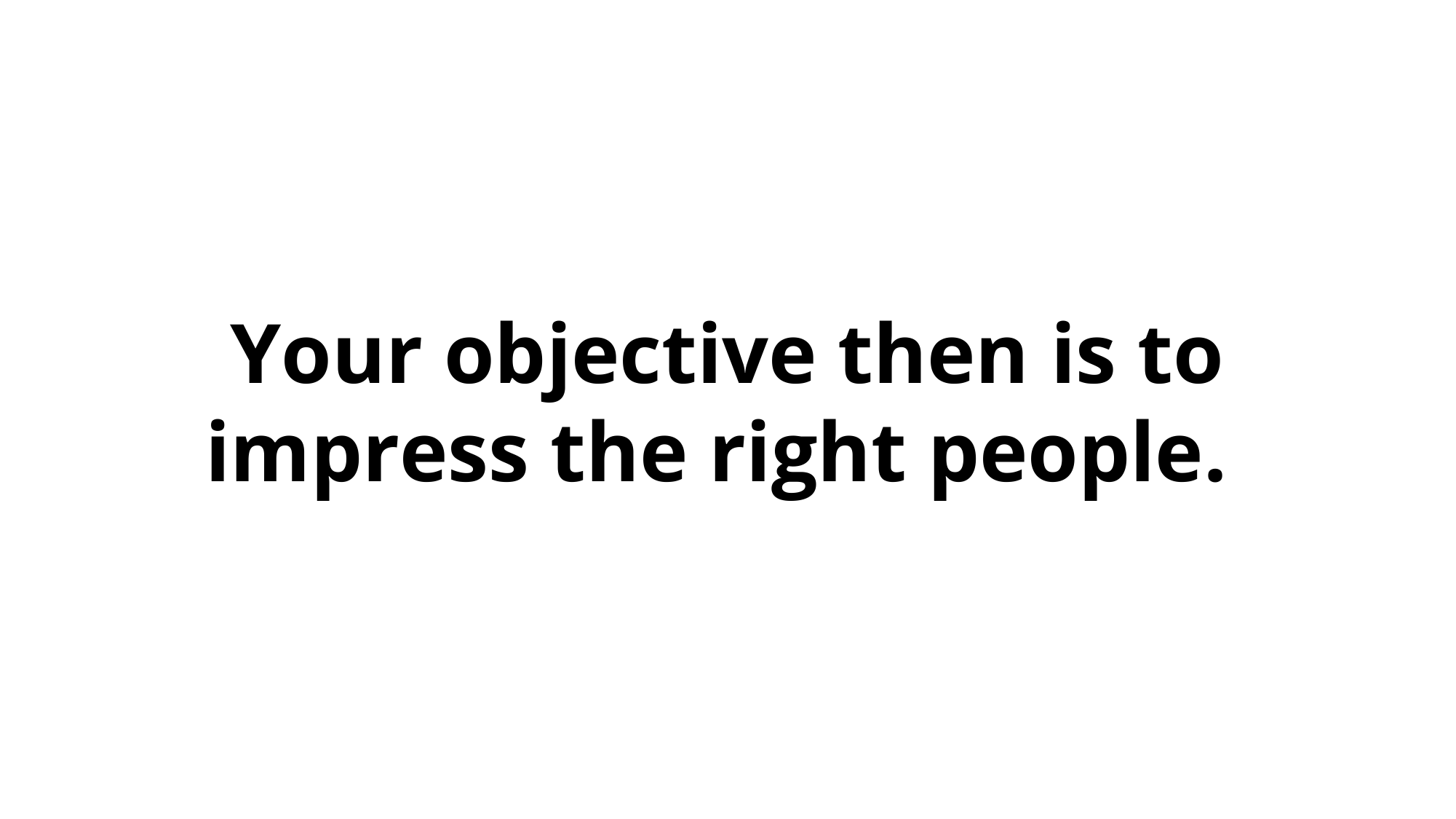

Your objective then is to impress the right people.